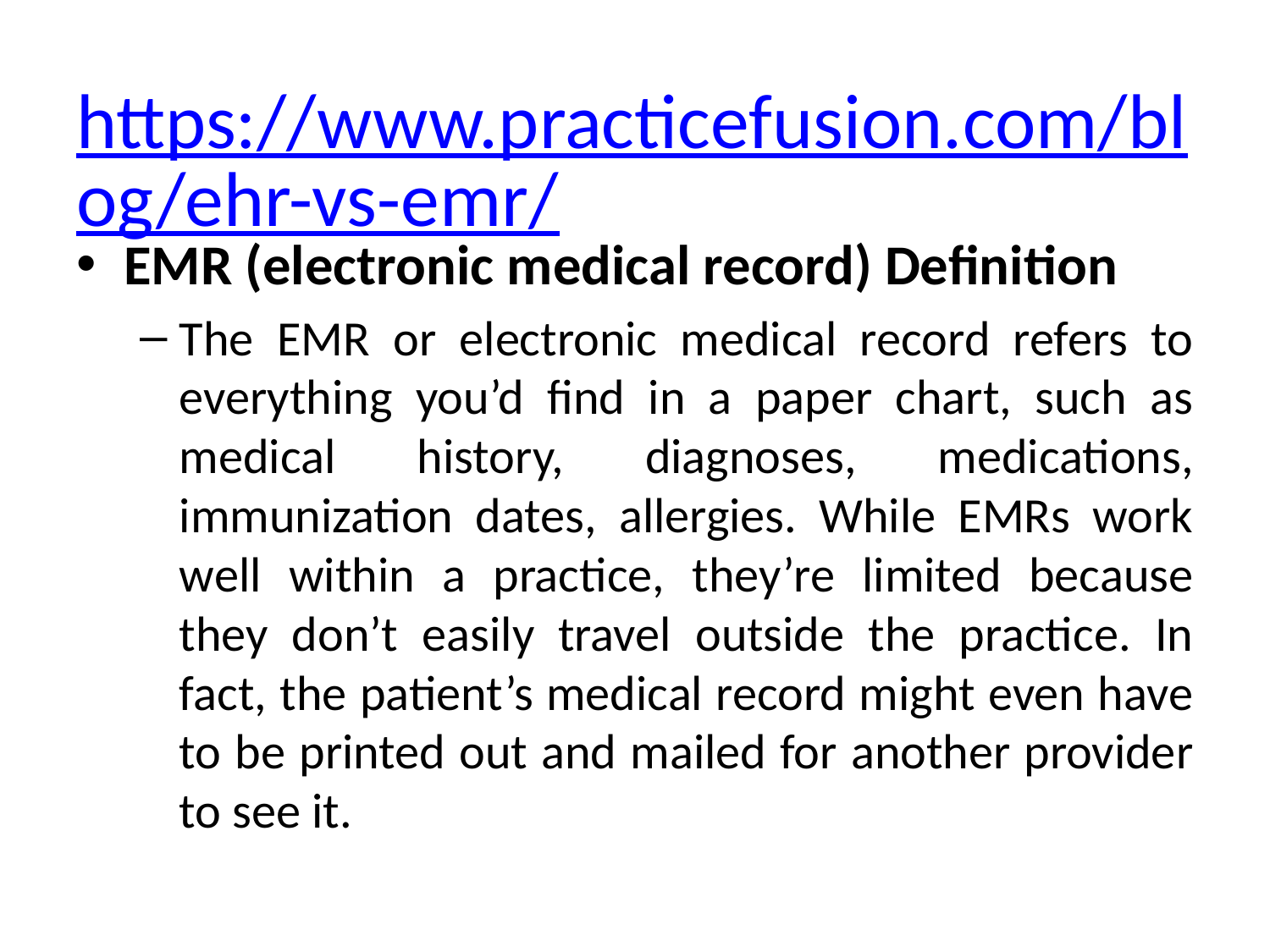

# https://www.practicefusion.com/blog/ehr-vs-emr/
EMR (electronic medical record) Definition
The EMR or electronic medical record refers to everything you’d find in a paper chart, such as medical history, diagnoses, medications, immunization dates, allergies. While EMRs work well within a practice, they’re limited because they don’t easily travel outside the practice. In fact, the patient’s medical record might even have to be printed out and mailed for another provider to see it.